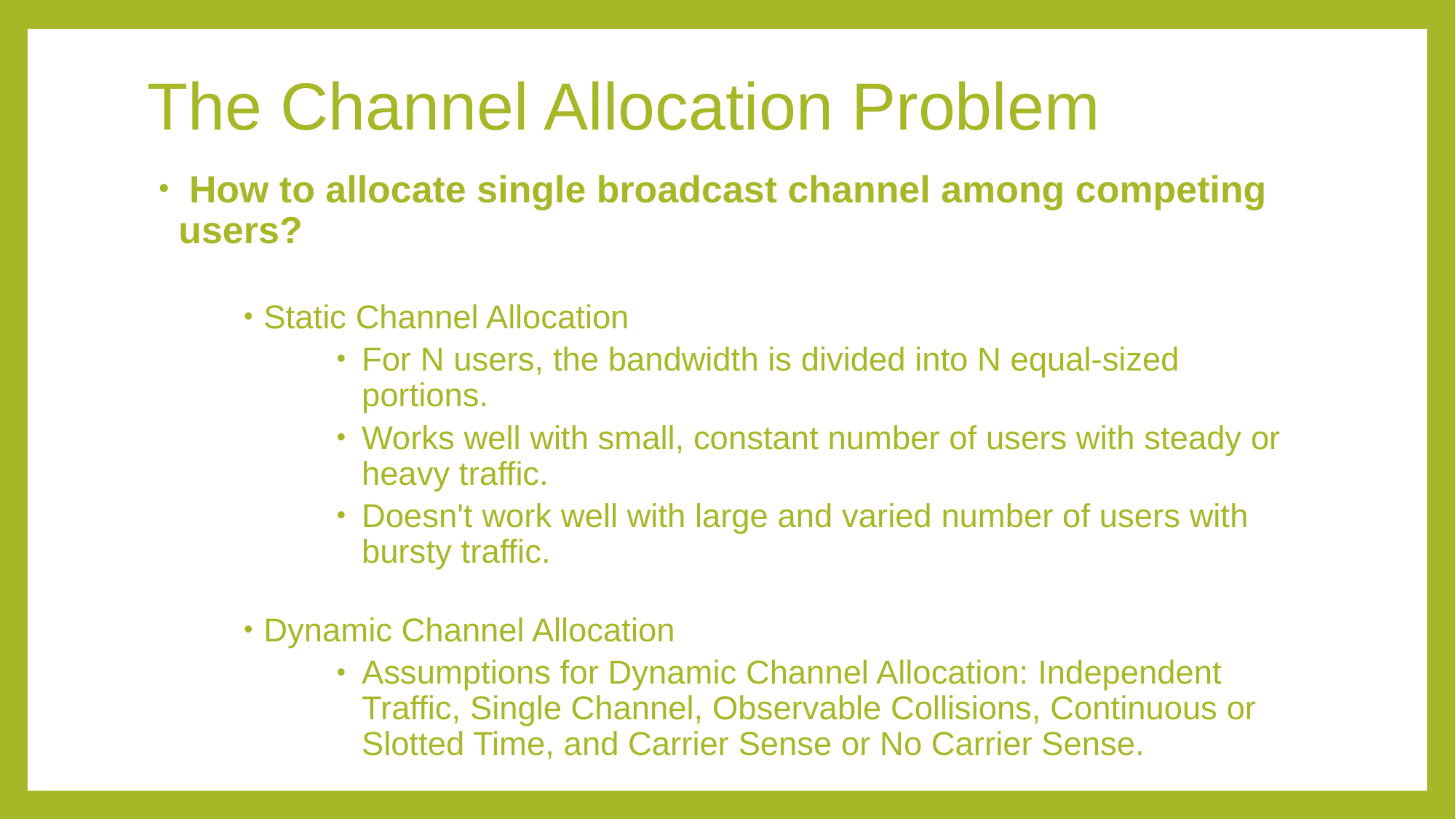

# The Channel Allocation Problem
 How to allocate single broadcast channel among competing users?
Static Channel Allocation
For N users, the bandwidth is divided into N equal-sized portions.
Works well with small, constant number of users with steady or heavy traffic.
Doesn't work well with large and varied number of users with bursty traffic.
Dynamic Channel Allocation
Assumptions for Dynamic Channel Allocation: Independent Traffic, Single Channel, Observable Collisions, Continuous or Slotted Time, and Carrier Sense or No Carrier Sense.